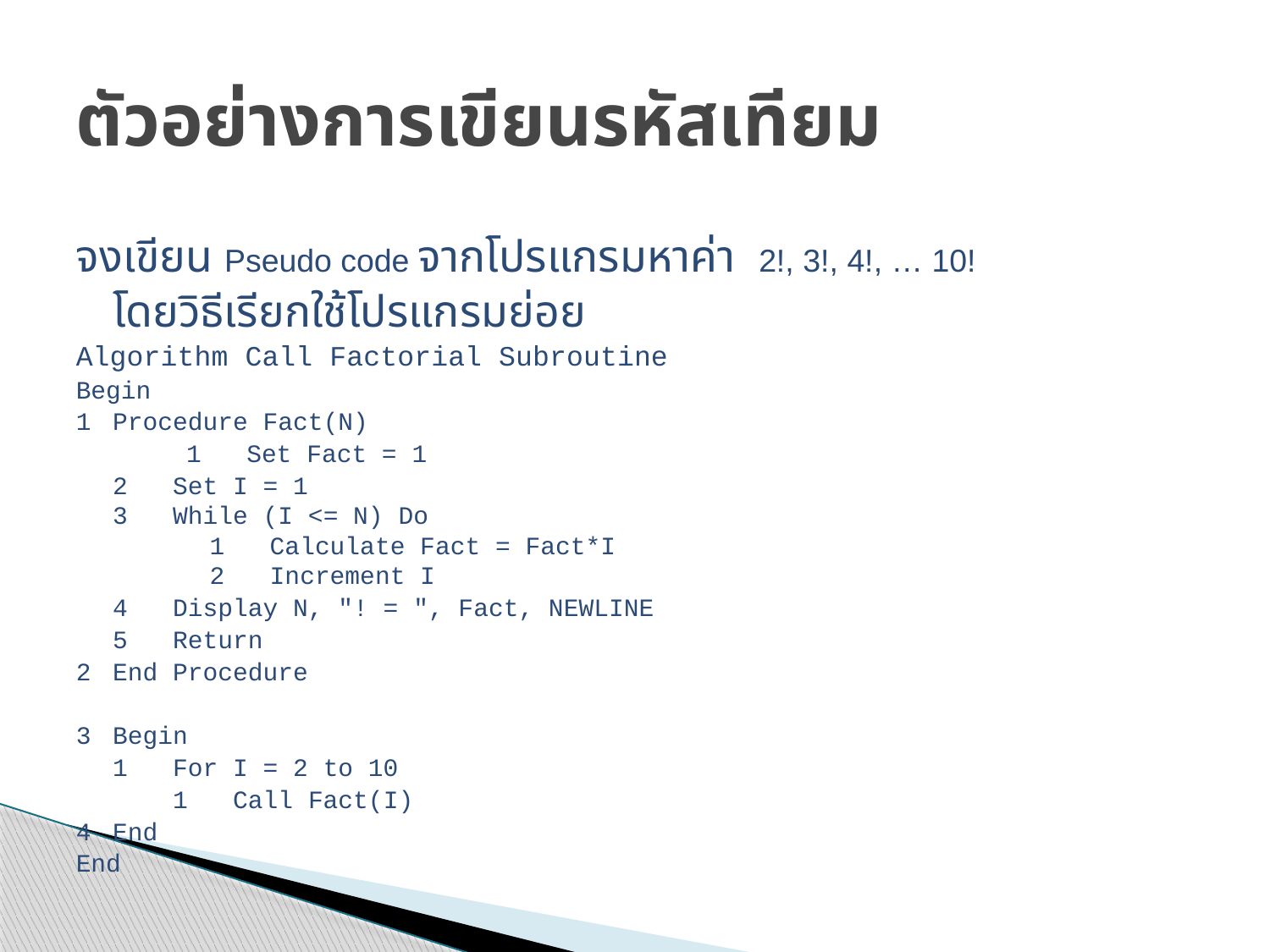

# ตัวอย่างการเขียนรหัสเทียม
จงเขียน Pseudo code จากโปรแกรมหาค่า  2!, 3!, 4!, … 10!
	โดยวิธีเรียกใช้โปรแกรมย่อย
Algorithm Call Factorial Subroutine
Begin
1	Procedure Fact(N)
     	1   Set Fact = 1
	2   Set I = 1
	3   While (I <= N) Do
    	    1   Calculate Fact = Fact*I
    	    2   Increment I
	4   Display N, "! = ", Fact, NEWLINE
	5   Return
2	End Procedure

3	Begin
	1   For I = 2 to 10
	    1   Call Fact(I)
4	End
End